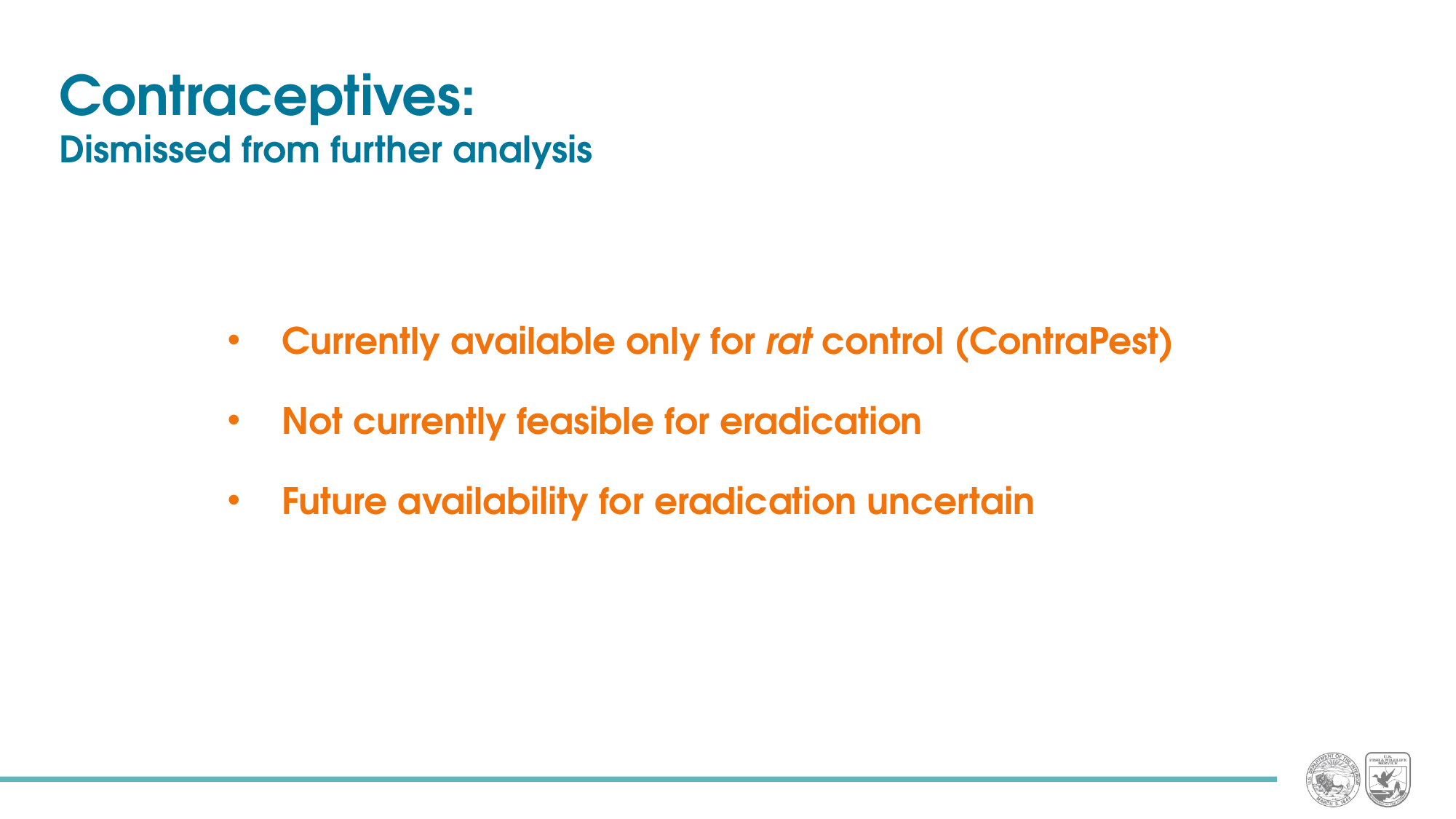

Contraceptives:
Dismissed from further analysis
Currently available only for rat control (ContraPest)
Not currently feasible for eradication
Future availability for eradication uncertain